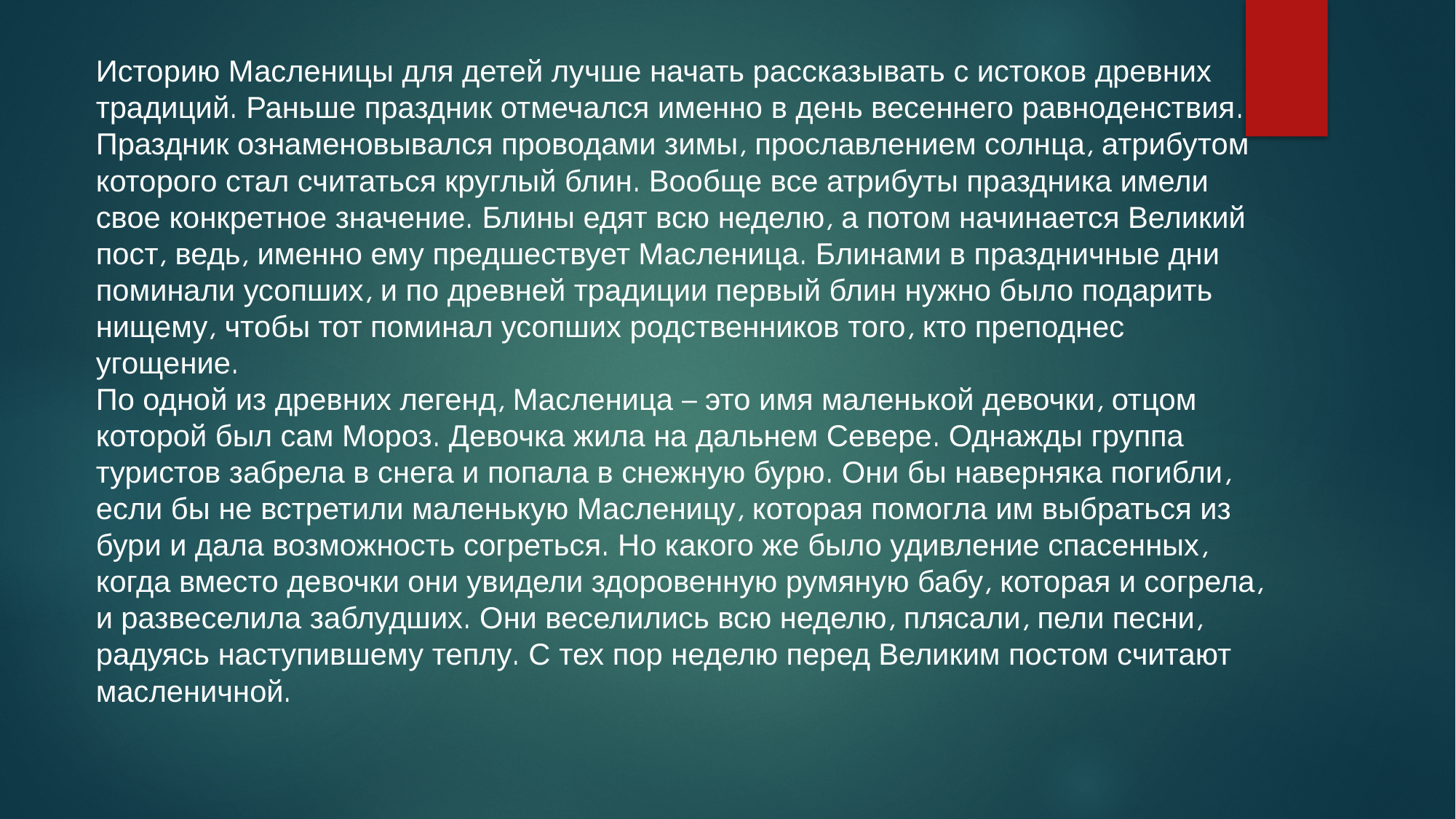

Историю Масленицы для детей лучше начать рассказывать с истоков древних традиций. Раньше праздник отмечался именно в день весеннего равноденствия. Праздник ознаменовывался проводами зимы, прославлением солнца, атрибутом которого стал считаться круглый блин. Вообще все атрибуты праздника имели свое конкретное значение. Блины едят всю неделю, а потом начинается Великий пост, ведь, именно ему предшествует Масленица. Блинами в праздничные дни поминали усопших, и по древней традиции первый блин нужно было подарить нищему, чтобы тот поминал усопших родственников того, кто преподнес угощение.
По одной из древних легенд, Масленица – это имя маленькой девочки, отцом которой был сам Мороз. Девочка жила на дальнем Севере. Однажды группа туристов забрела в снега и попала в снежную бурю. Они бы наверняка погибли, если бы не встретили маленькую Масленицу, которая помогла им выбраться из бури и дала возможность согреться. Но какого же было удивление спасенных, когда вместо девочки они увидели здоровенную румяную бабу, которая и согрела, и развеселила заблудших. Они веселились всю неделю, плясали, пели песни, радуясь наступившему теплу. С тех пор неделю перед Великим постом считают масленичной.